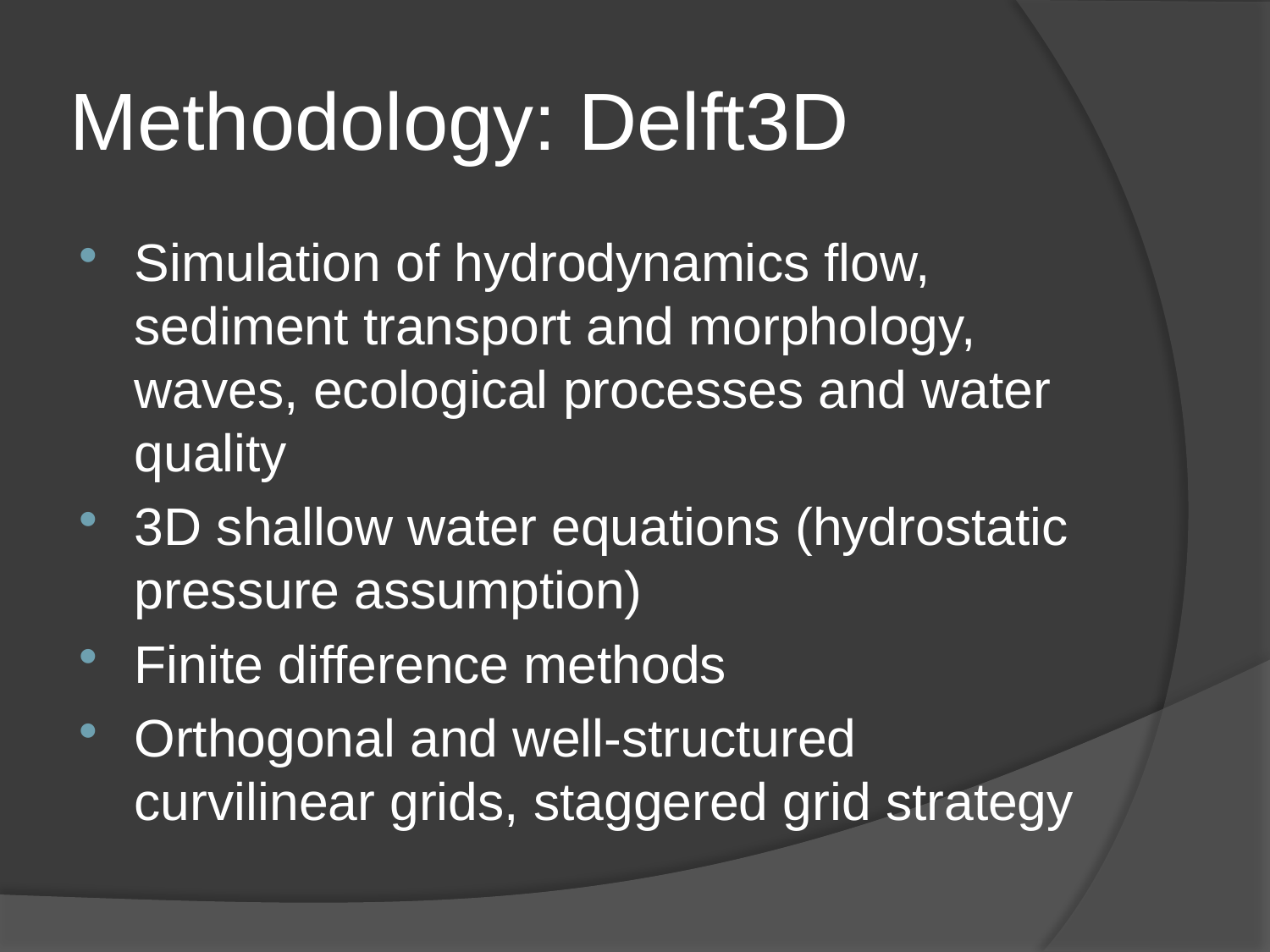

# Methodology: Delft3D
Simulation of hydrodynamics flow, sediment transport and morphology, waves, ecological processes and water quality
3D shallow water equations (hydrostatic pressure assumption)
Finite difference methods
Orthogonal and well-structured curvilinear grids, staggered grid strategy